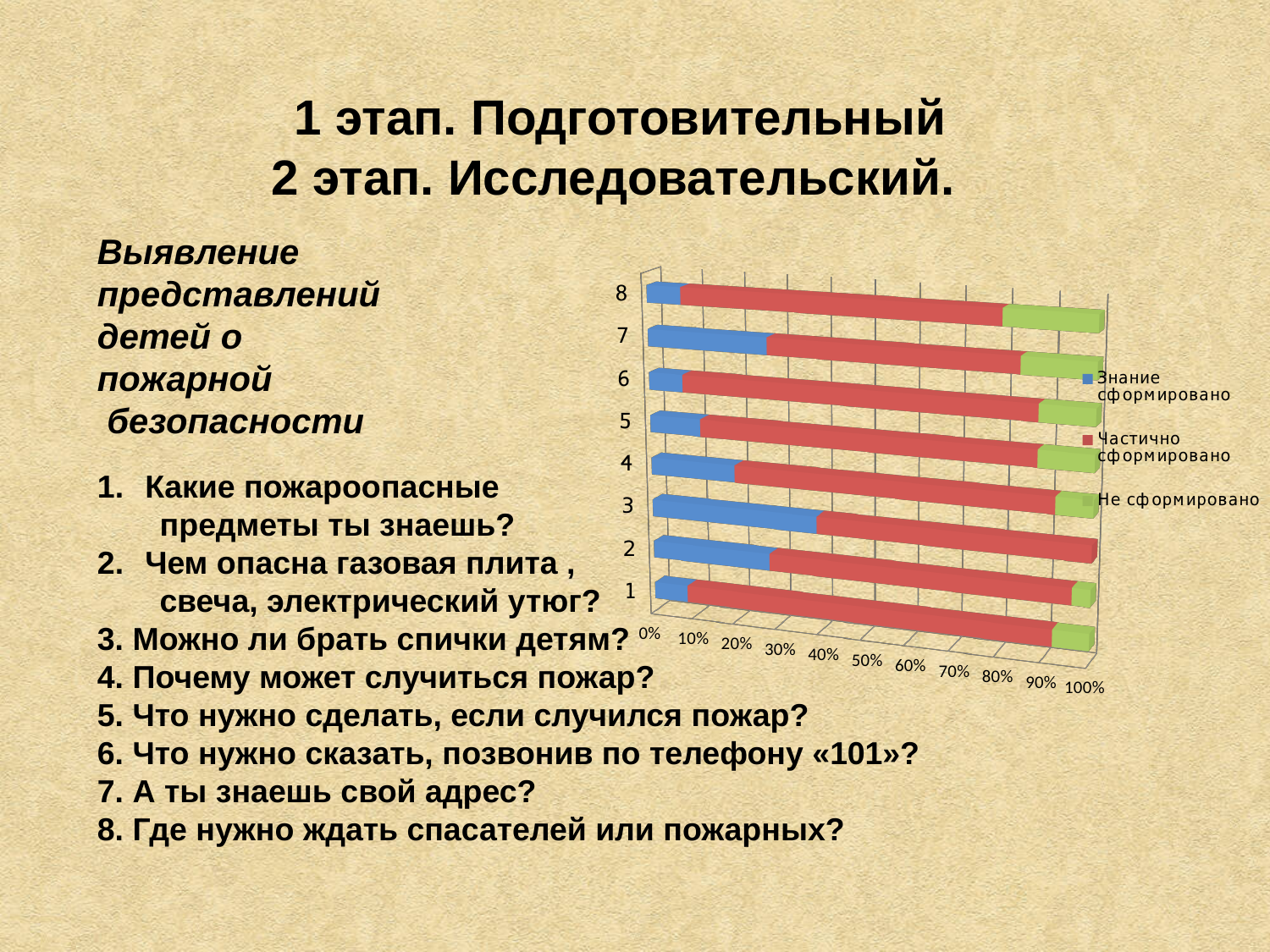

# 1 этап. Подготовительный 2 этап. Исследовательский.

Выявление
представлений
детей о
пожарной
 безопасности

[unsupported chart]

Какие пожароопасные
       предметы ты знаешь?
Чем опасна газовая плита ,
       свеча, электрический утюг?
3. Можно ли брать спички детям?
4. Почему может случиться пожар?
5. Что нужно сделать, если случился пожар?
6. Что нужно сказать, позвонив по телефону «101»?
7. А ты знаешь свой адрес?
8. Где нужно ждать спасателей или пожарных?